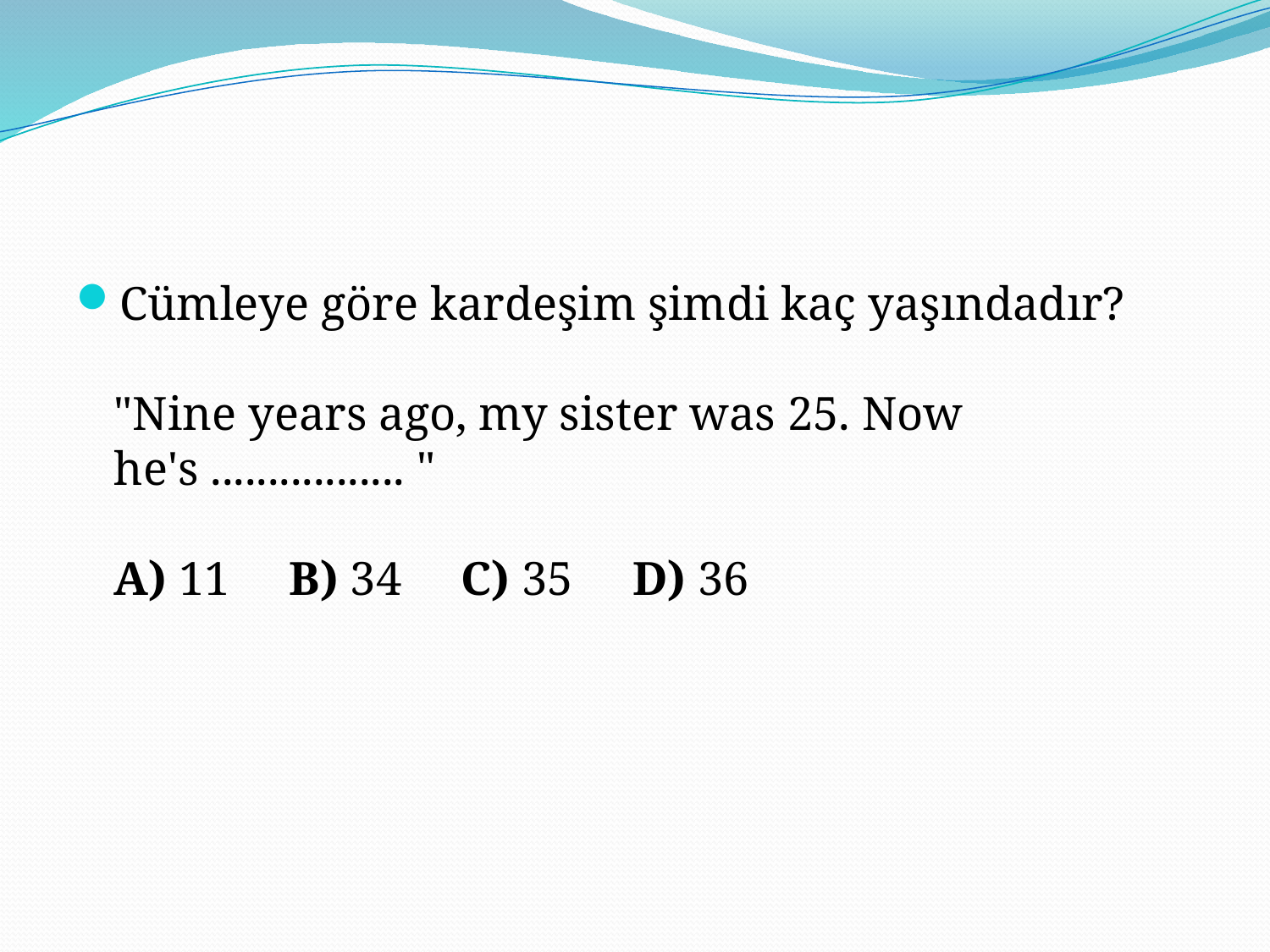

#
Cümleye göre kardeşim şimdi kaç yaşındadır?
"Nine years ago, my sister was 25. Now he's ................. " 
A) 11     B) 34     C) 35     D) 36